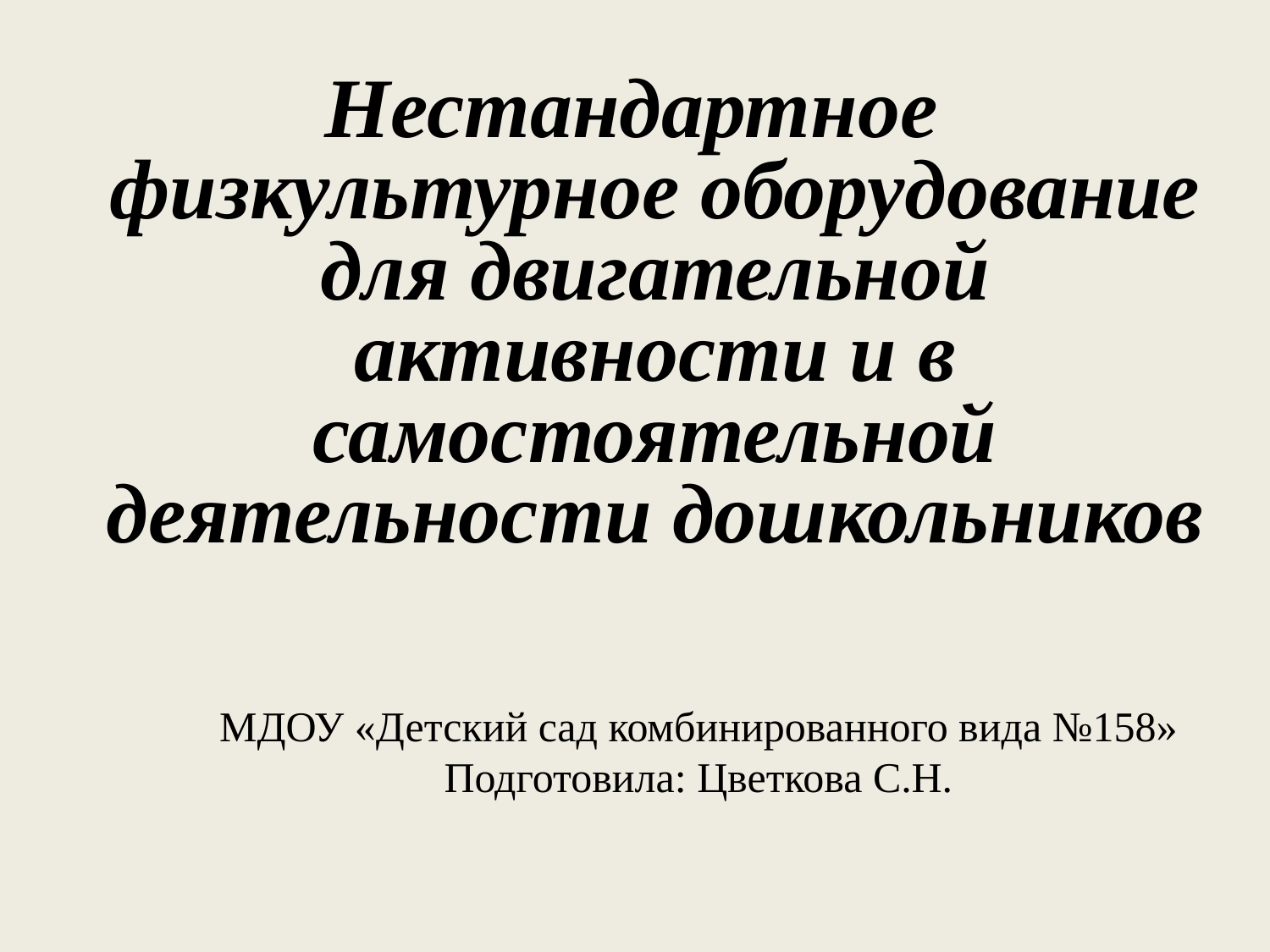

Нестандартное физкультурное оборудование для двигательной активности и в самостоятельной деятельности дошкольников
# МДОУ «Детский сад комбинированного вида №158» Подготовила: Цветкова С.Н.